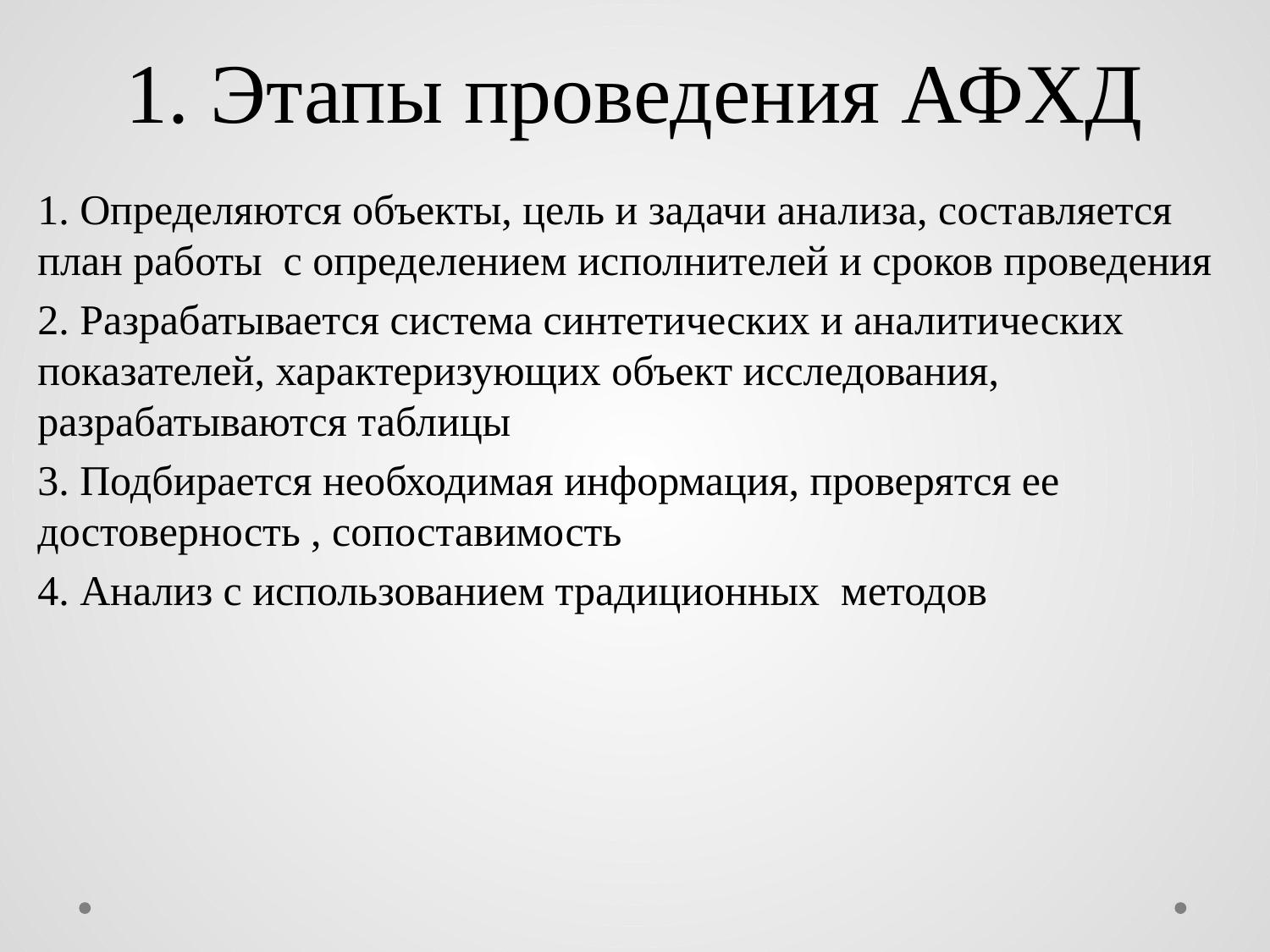

# 1. Этапы проведения АФХД
1. Определяются объекты, цель и задачи анализа, составляется план работы  с определением исполнителей и сроков проведения
2. Разрабатывается система синтетических и аналитических показателей, характеризующих объект исследования, разрабатываются таблицы
3. Подбирается необходимая информация, проверятся ее достоверность , сопоставимость
4. Анализ с использованием традиционных  методов